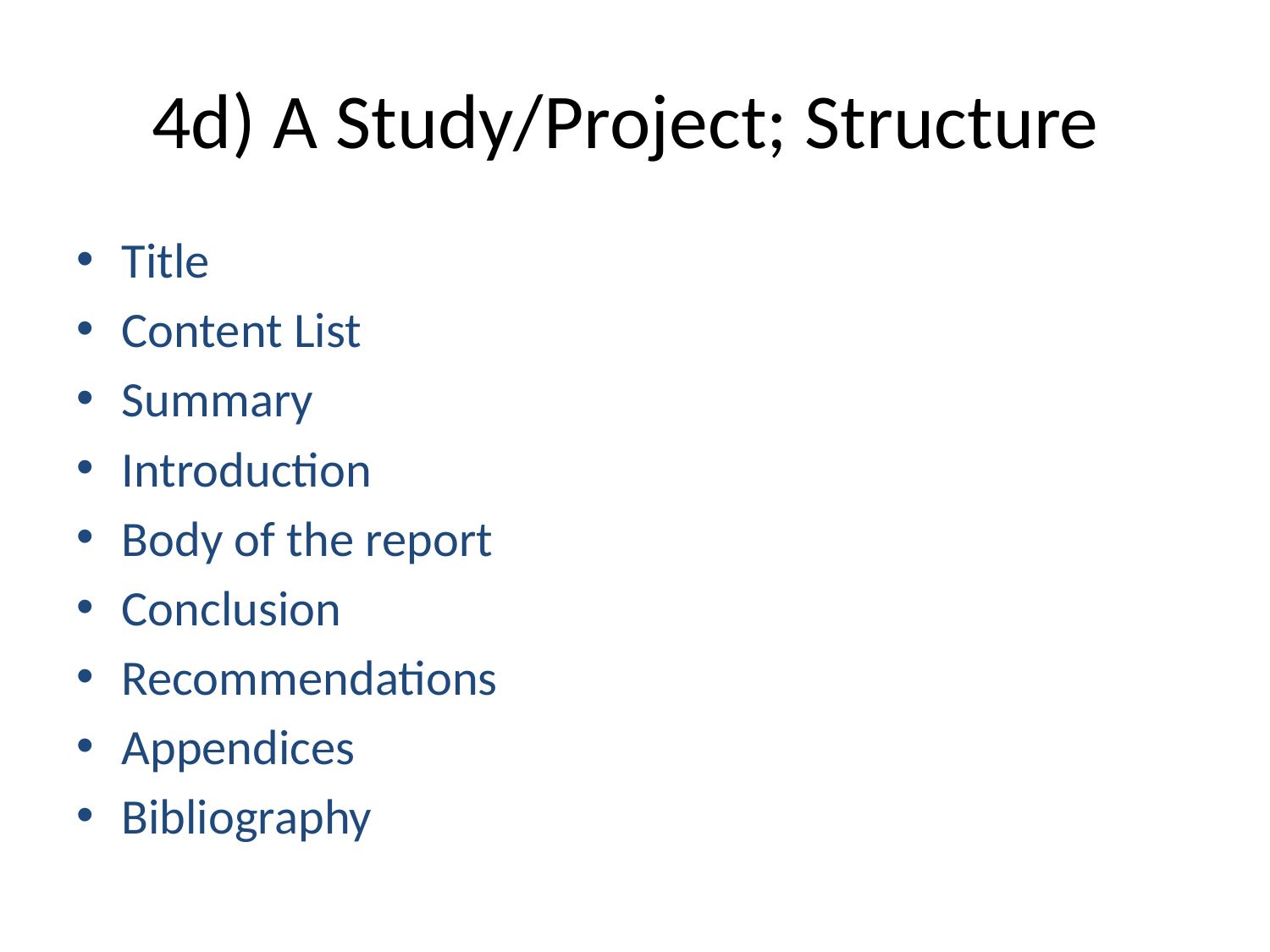

# 4d) A Study/Project; Structure
Title
Content List
Summary
Introduction
Body of the report
Conclusion
Recommendations
Appendices
Bibliography